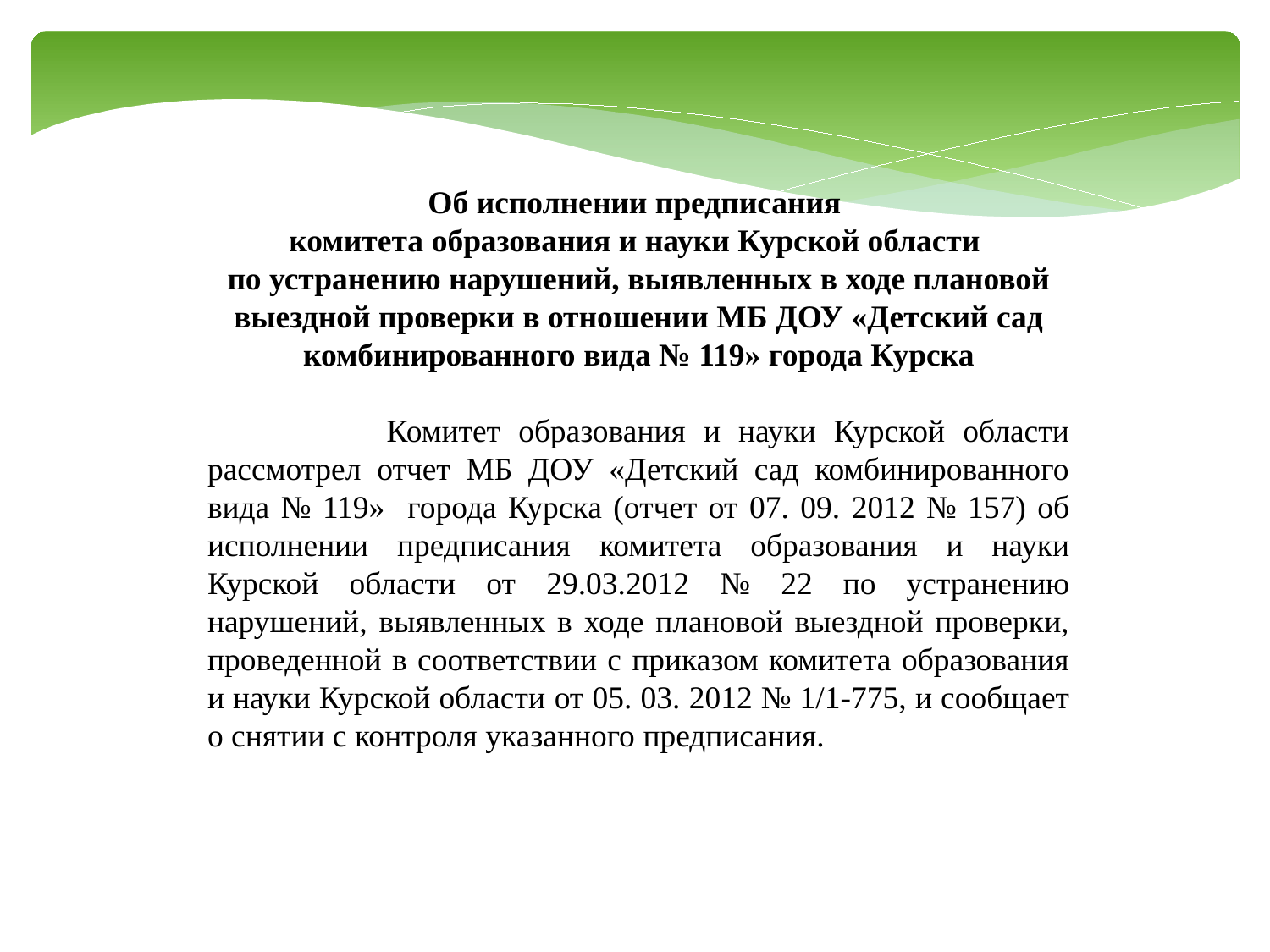

Об исполнении предписания
комитета образования и науки Курской области
по устранению нарушений, выявленных в ходе плановой выездной проверки в отношении МБ ДОУ «Детский сад комбинированного вида № 119» города Курска

          Комитет образования и науки Курской области рассмотрел отчет МБ ДОУ «Детский сад комбинированного вида № 119»  города Курска (отчет от 07. 09. 2012 № 157) об исполнении предписания комитета образования и науки Курской области от 29.03.2012 № 22 по устранению нарушений, выявленных в ходе плановой выездной проверки, проведенной в соответствии с приказом комитета образования и науки Курской области от 05. 03. 2012 № 1/1-775, и сообщает о снятии с контроля указанного предписания.